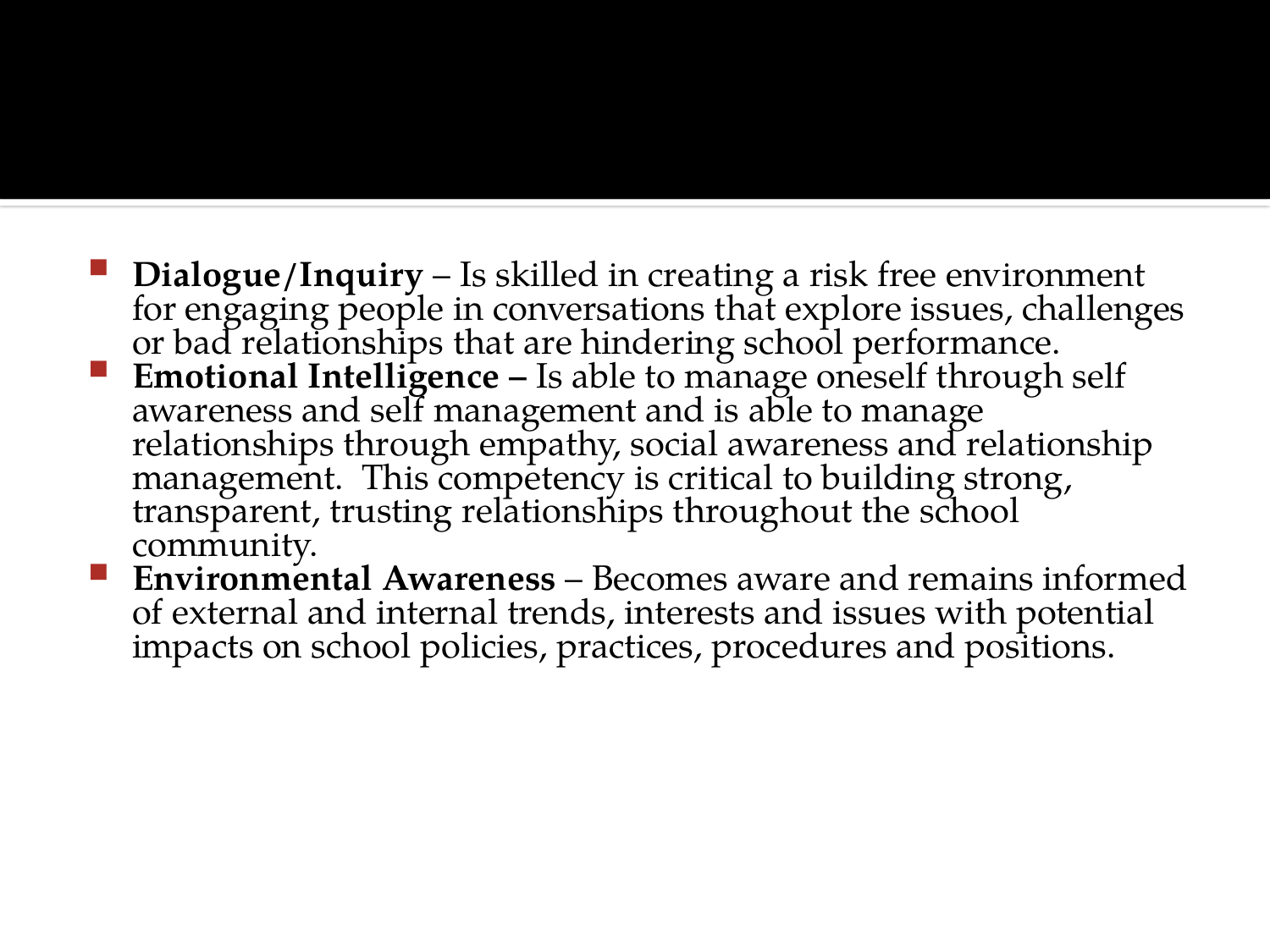

#
Dialogue/Inquiry – Is skilled in creating a risk free environment for engaging people in conversations that explore issues, challenges or bad relationships that are hindering school performance.
Emotional Intelligence – Is able to manage oneself through self awareness and self management and is able to manage relationships through empathy, social awareness and relationship management.  This competency is critical to building strong, transparent, trusting relationships throughout the school community.
Environmental Awareness – Becomes aware and remains informed of external and internal trends, interests and issues with potential impacts on school policies, practices, procedures and positions.